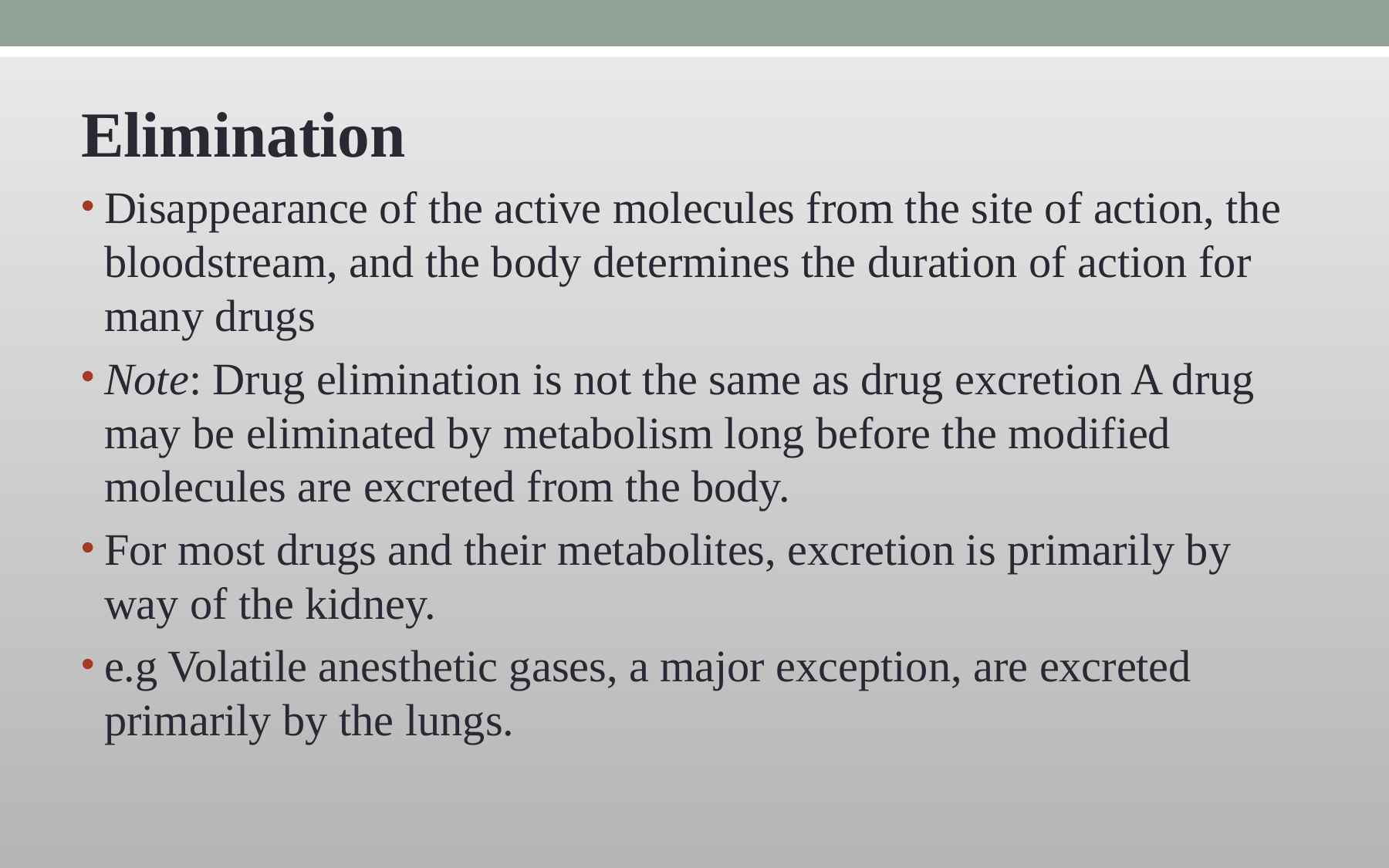

Elimination
Disappearance of the active molecules from the site of action, the bloodstream, and the body determines the duration of action for many drugs
Note: Drug elimination is not the same as drug excretion A drug may be eliminated by metabolism long before the modified molecules are excreted from the body.
For most drugs and their metabolites, excretion is primarily by way of the kidney.
e.g Volatile anesthetic gases, a major exception, are excreted primarily by the lungs.